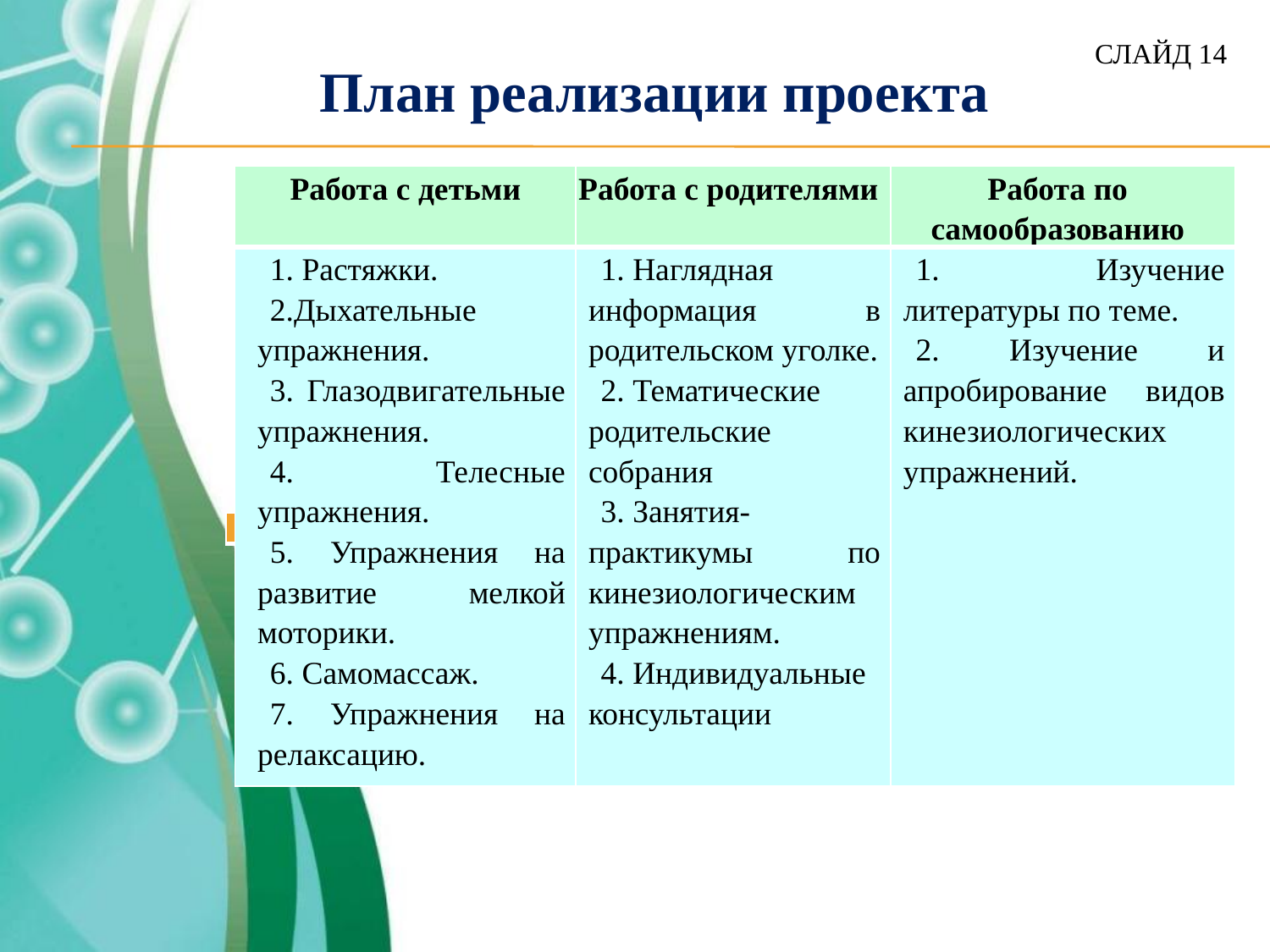

СЛАЙД 14
План реализации проекта
| Работа с детьми | Работа с родителями | Работа по самообразованию |
| --- | --- | --- |
| 1. Растяжки. 2.Дыхательные упражнения. 3. Глазодвигательные упражнения. 4. Телесные упражнения. 5. Упражнения на развитие мелкой моторики. 6. Самомассаж. 7. Упражнения на релаксацию. | 1. Наглядная информация в родительском уголке. 2. Тематические родительские собрания 3. Занятия-практикумы по кинезиологическим упражнениям. 4. Индивидуальные консультации | 1. Изучение литературы по теме. 2. Изучение и апробирование видов кинезиологических упражнений. |
| Система реализации проекта |
| --- |